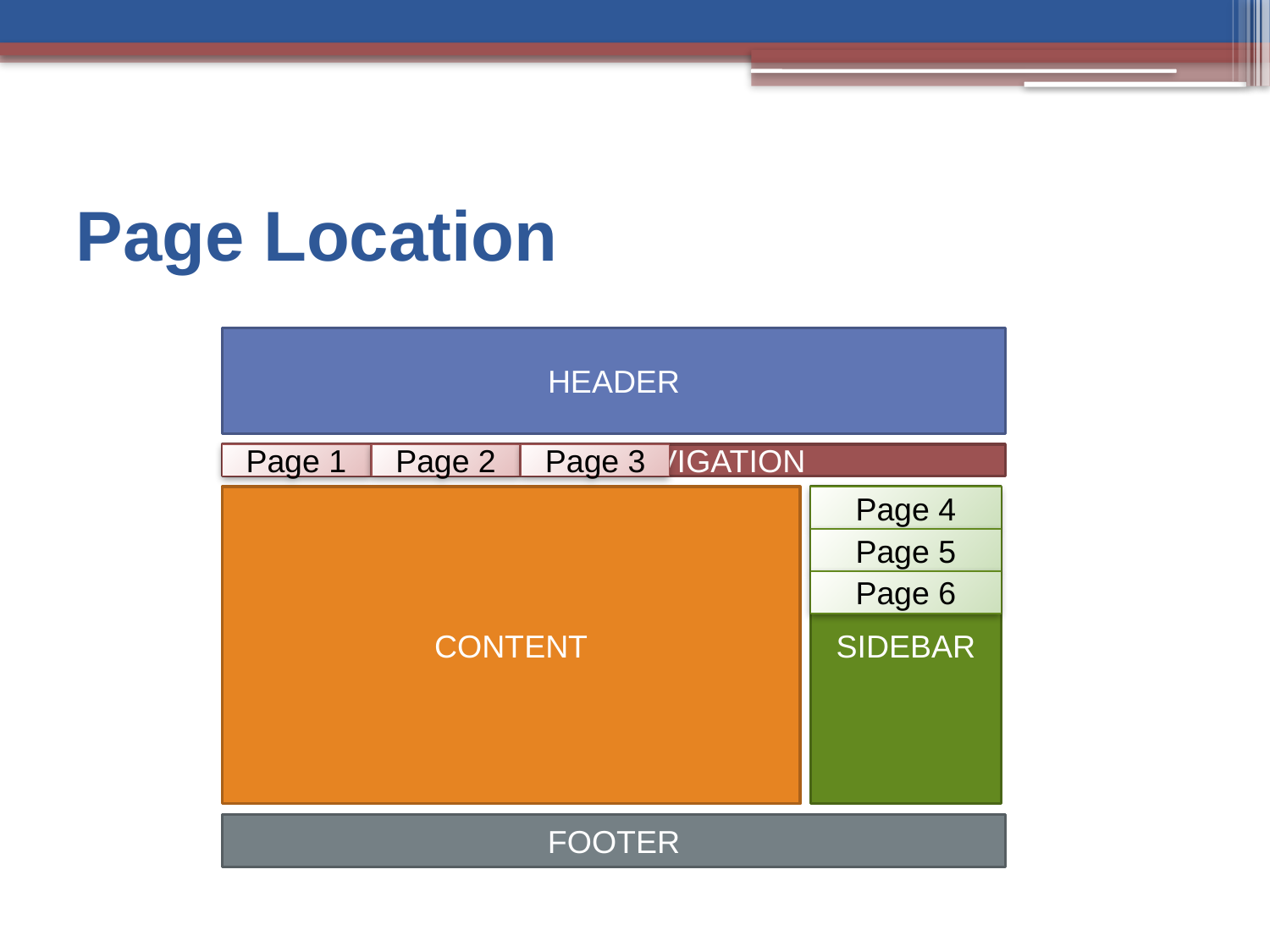

# Page Location
HEADER
TOP MENU / NAVIGATION
Page 1
Page 2
Page 3
CONTENT
SIDEBAR
Page 4
Page 5
Page 6
FOOTER